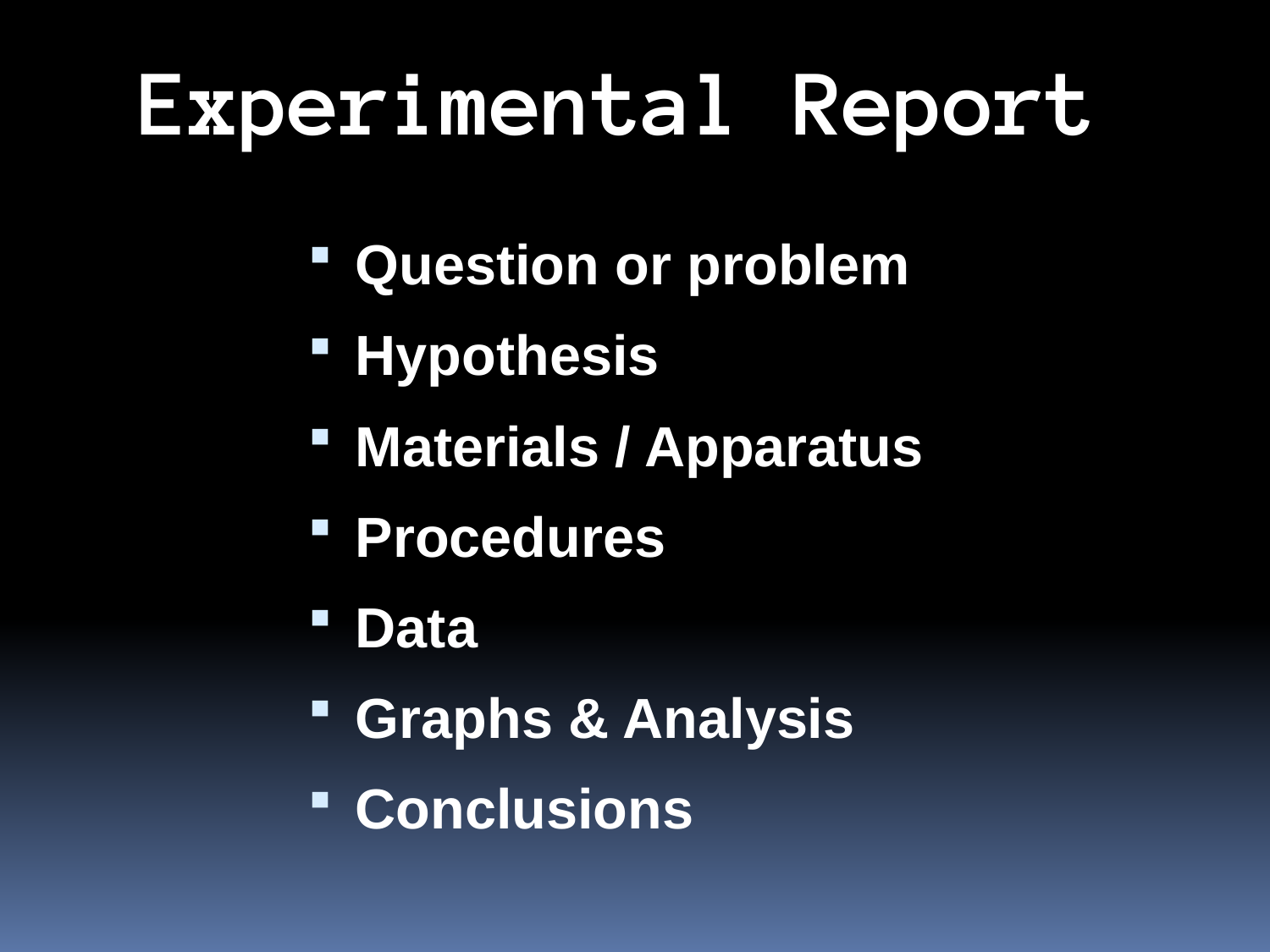

# Experimental Report
Question or problem
Hypothesis
Materials / Apparatus
Procedures
Data
Graphs & Analysis
Conclusions